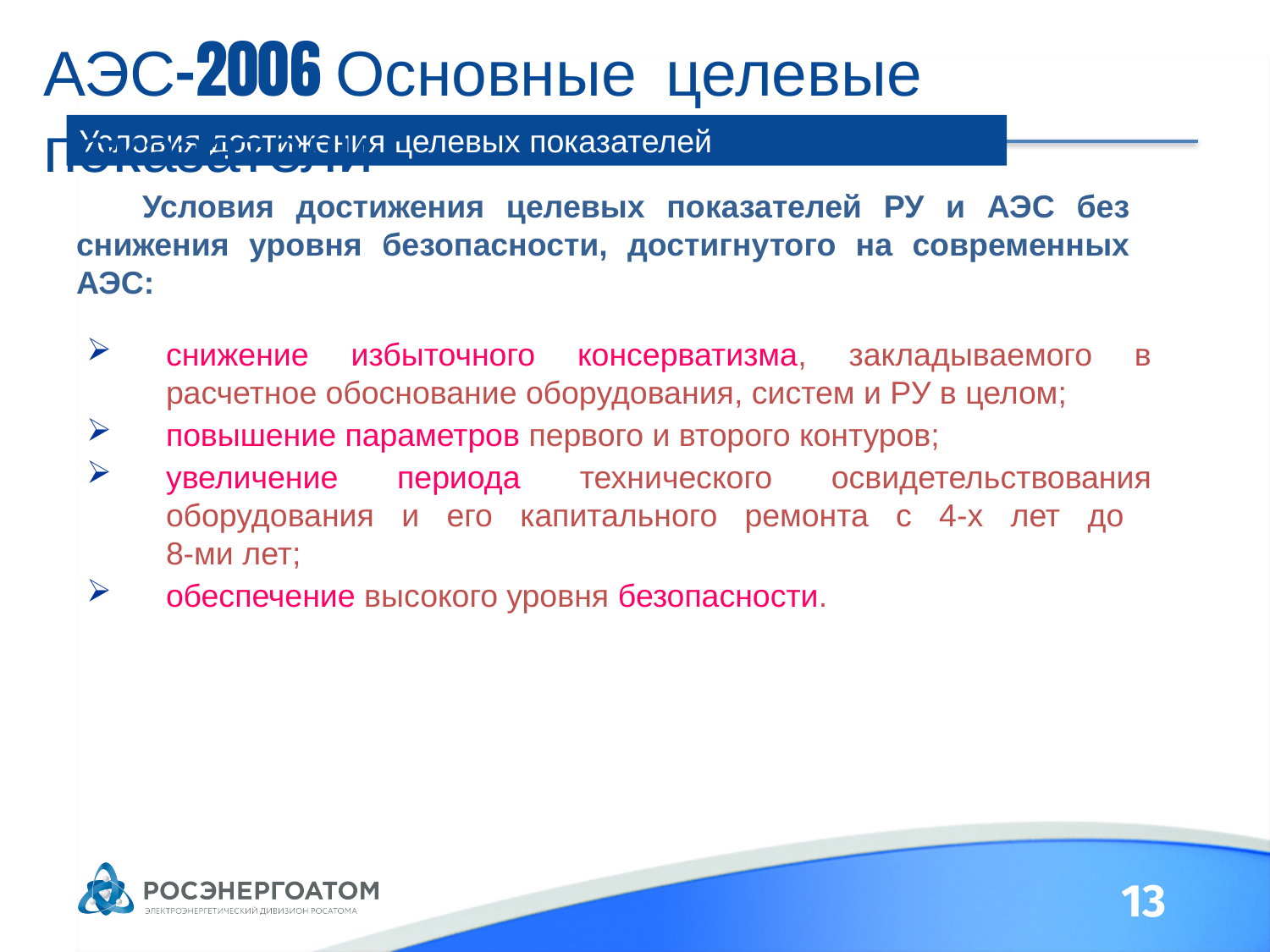

АЭС-2006 Основные  целевые показатели :
Условия достижения целевых показателей
Условия достижения целевых показателей РУ и АЭС без снижения уровня безопасности, достигнутого на современных АЭС:
снижение избыточного консерватизма, закладываемого в расчетное обоснование оборудования, систем и РУ в целом;
повышение параметров первого и второго контуров;
увеличение периода технического освидетельствования оборудования и его капитального ремонта с 4-х лет до
8-ми лет;
обеспечение высокого уровня безопасности.